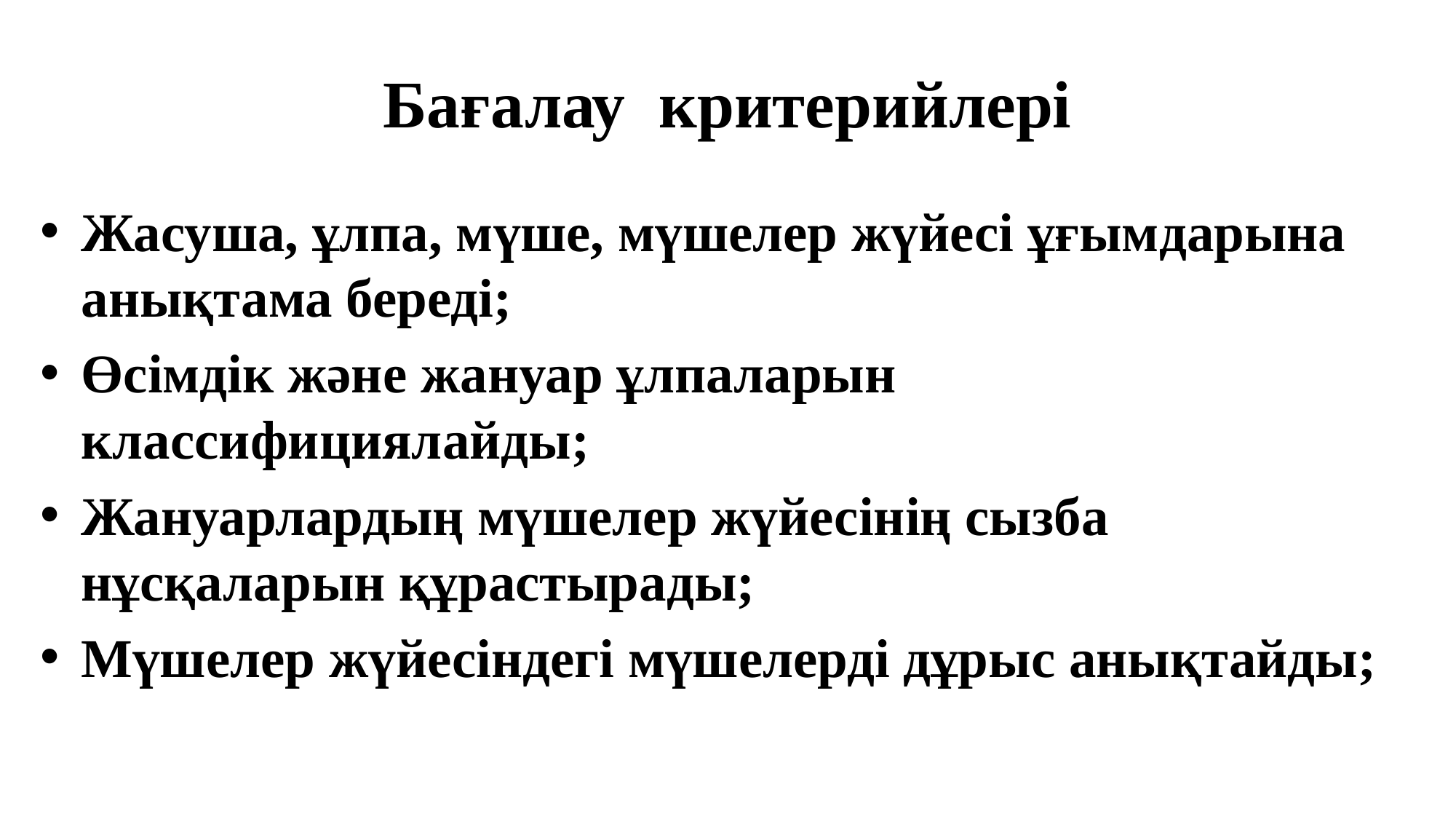

# Бағалау  критерийлері
Жасуша, ұлпа, мүше, мүшелер жүйесі ұғымдарына анықтама береді;
Өсімдік және жануар ұлпаларын классифициялайды;
Жануарлардың мүшелер жүйесінің сызба нұсқаларын құрастырады;
Мүшелер жүйесіндегі мүшелерді дұрыс анықтайды;